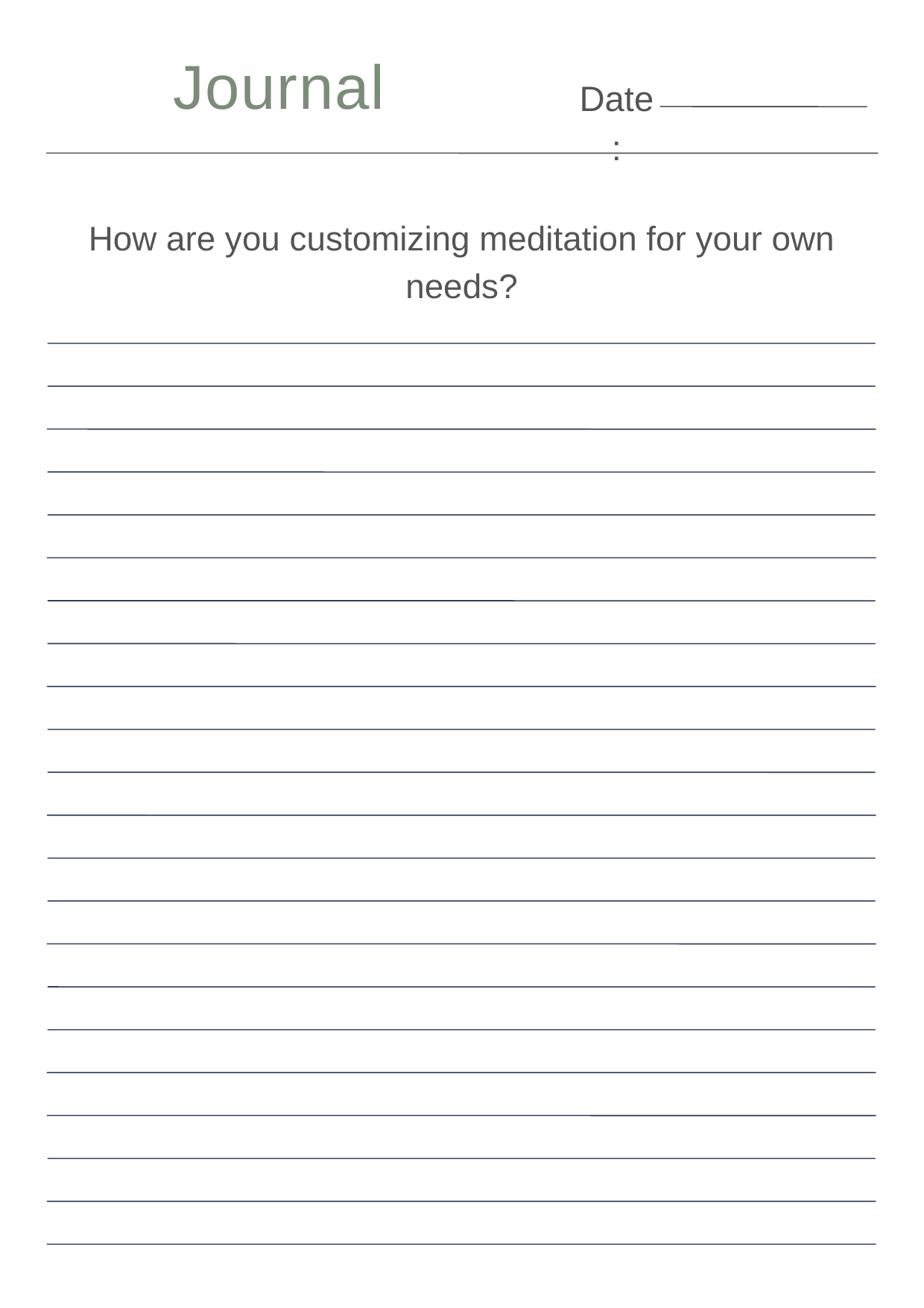

Journal
Date:

How are you customizing meditation for your own needs?